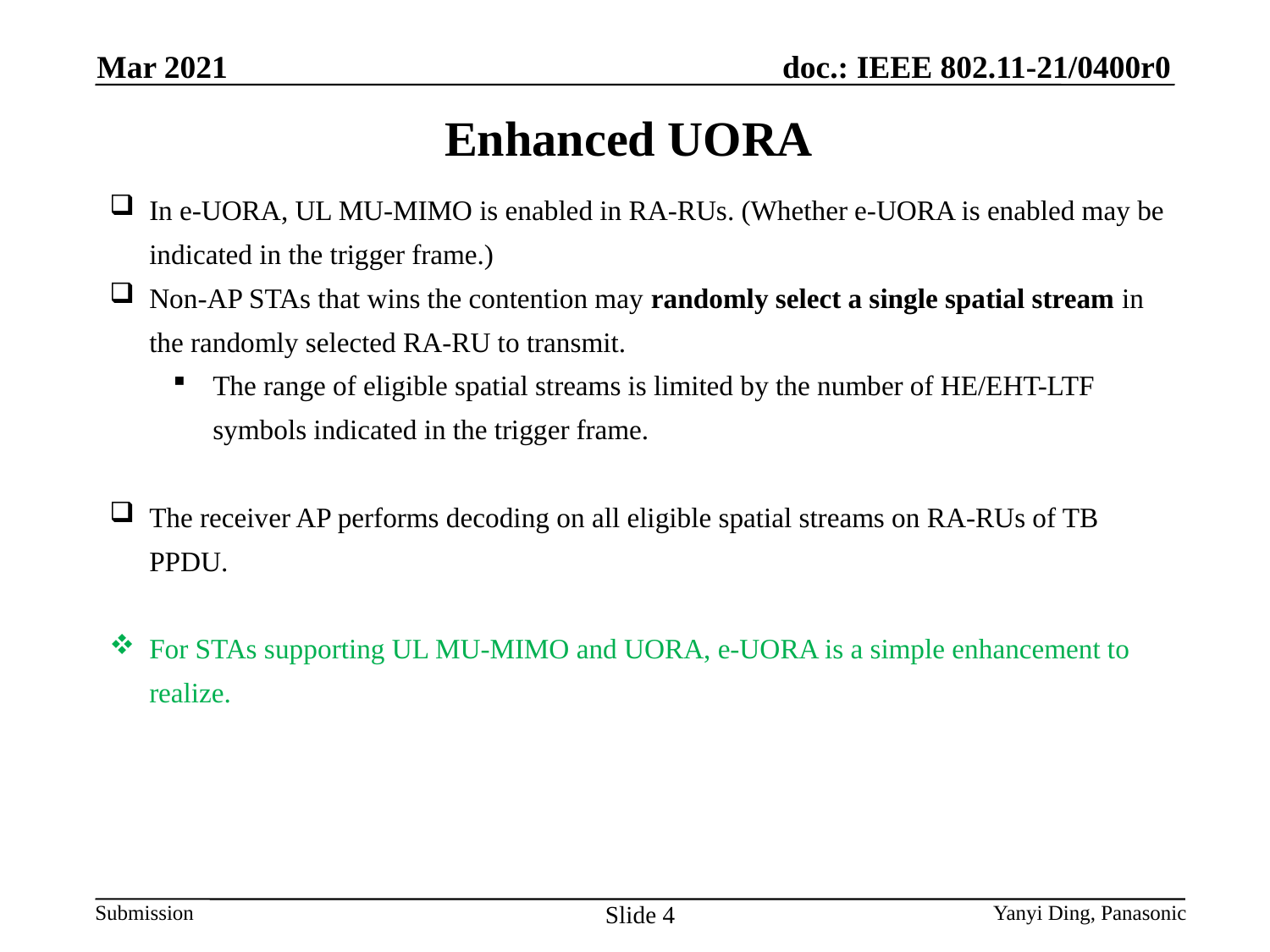

Mar 2021
Enhanced UORA
In e-UORA, UL MU-MIMO is enabled in RA-RUs. (Whether e-UORA is enabled may be indicated in the trigger frame.)
Non-AP STAs that wins the contention may randomly select a single spatial stream in the randomly selected RA-RU to transmit.
The range of eligible spatial streams is limited by the number of HE/EHT-LTF symbols indicated in the trigger frame.

The receiver AP performs decoding on all eligible spatial streams on RA-RUs of TB PPDU.

For STAs supporting UL MU-MIMO and UORA, e-UORA is a simple enhancement to realize.
Slide 4
Yanyi Ding, Panasonic